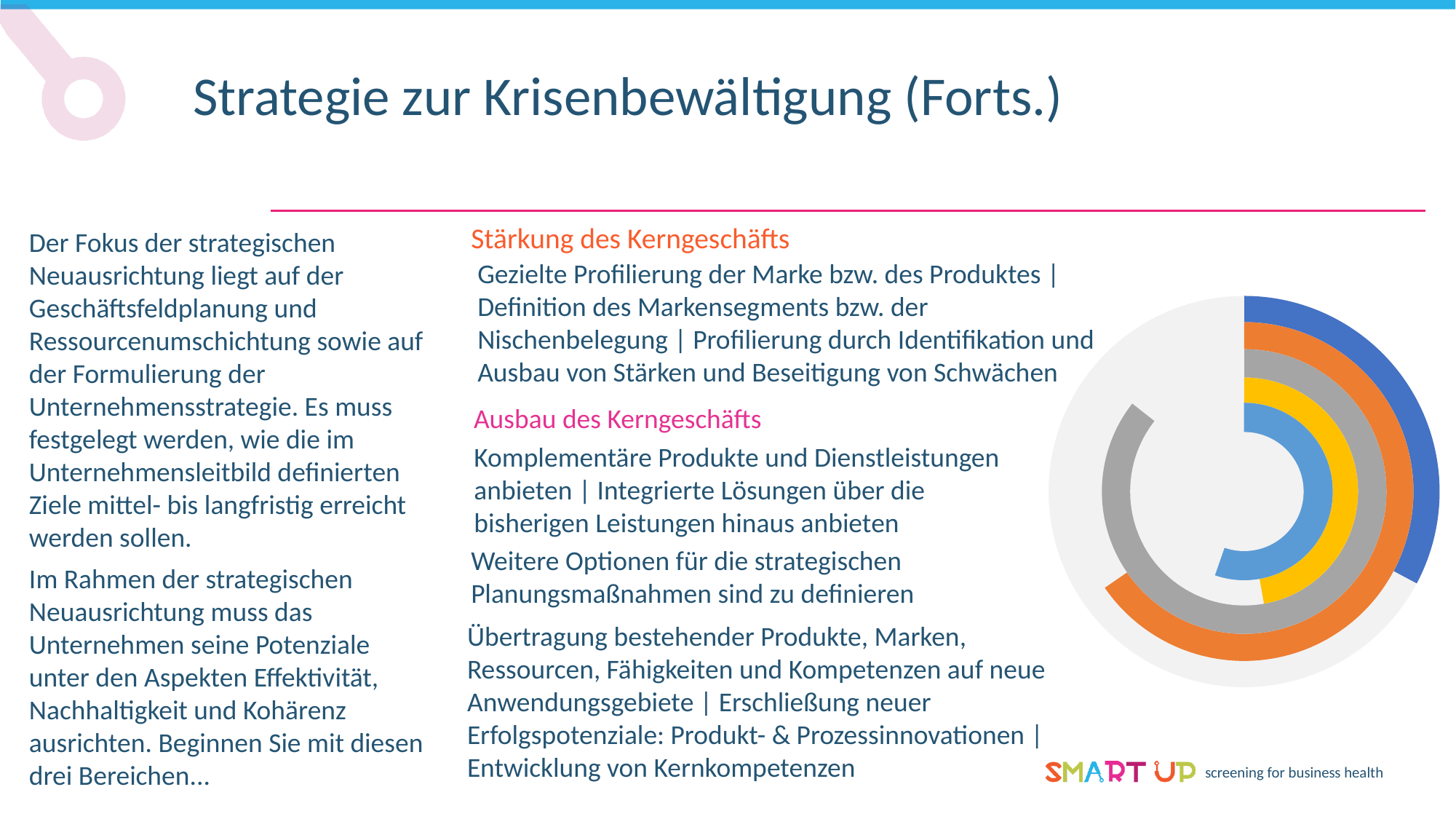

Strategie zur Krisenbewältigung (Forts.)
Stärkung des Kerngeschäfts
Der Fokus der strategischen Neuausrichtung liegt auf der Geschäftsfeldplanung und Ressourcenumschichtung sowie auf der Formulierung der Unternehmensstrategie. Es muss festgelegt werden, wie die im Unternehmensleitbild definierten Ziele mittel- bis langfristig erreicht werden sollen.
Im Rahmen der strategischen Neuausrichtung muss das Unternehmen seine Potenziale unter den Aspekten Effektivität, Nachhaltigkeit und Kohärenz ausrichten. Beginnen Sie mit diesen drei Bereichen...

Gezielte Profilierung der Marke bzw. des Produktes | Definition des Markensegments bzw. der Nischenbelegung | Profilierung durch Identifikation und Ausbau von Stärken und Beseitigung von Schwächen

Ausbau des Kerngeschäfts
Komplementäre Produkte und Dienstleistungen anbieten | Integrierte Lösungen über die bisherigen Leistungen hinaus anbieten
Weitere Optionen für die strategischen Planungsmaßnahmen sind zu definieren
Übertragung bestehender Produkte, Marken, Ressourcen, Fähigkeiten und Kompetenzen auf neue Anwendungsgebiete | Erschließung neuer Erfolgspotenziale: Produkt- & Prozessinnovationen | Entwicklung von Kernkompetenzen